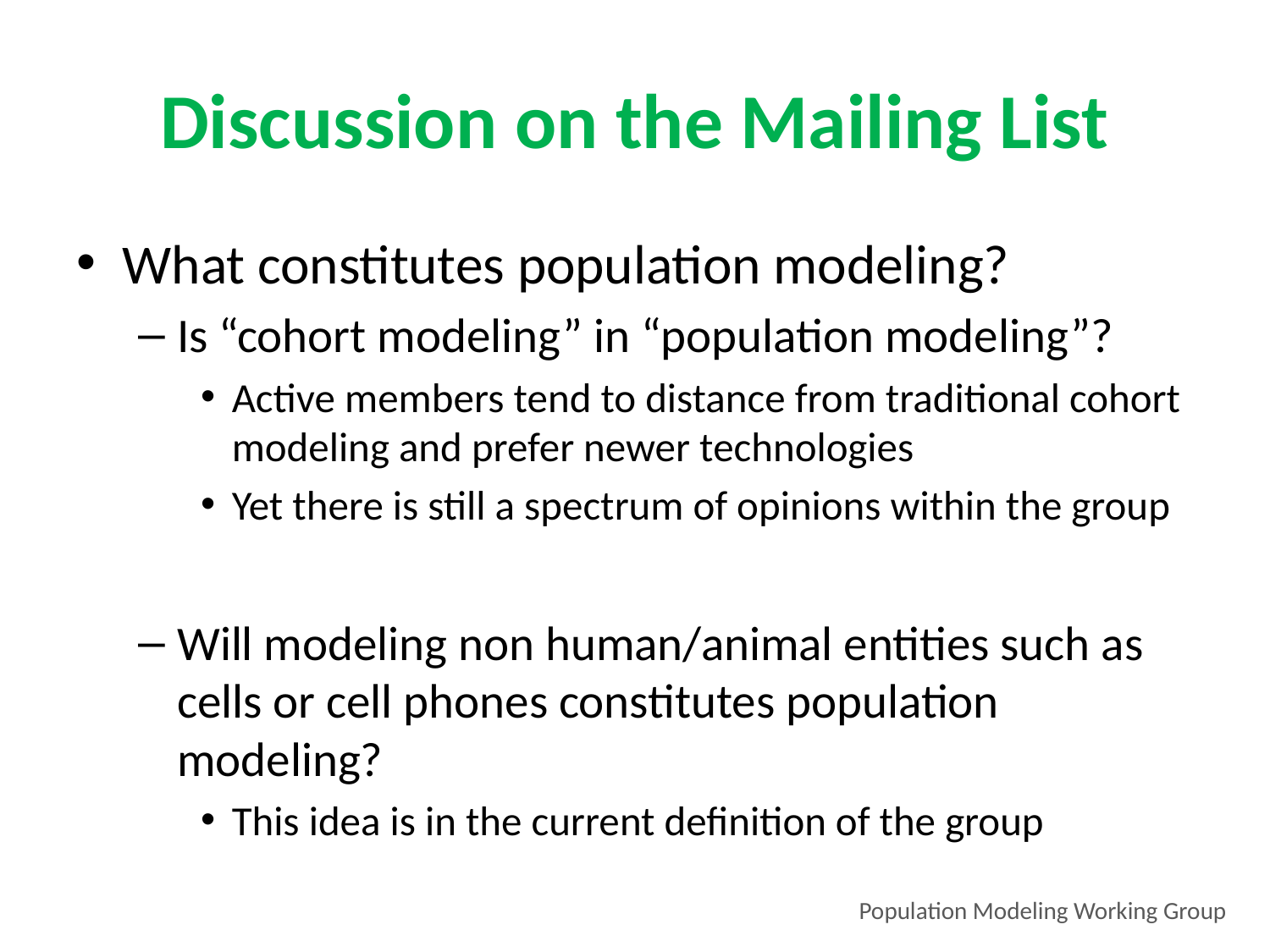

# Discussion on the Mailing List
What constitutes population modeling?
Is “cohort modeling” in “population modeling”?
Active members tend to distance from traditional cohort modeling and prefer newer technologies
Yet there is still a spectrum of opinions within the group

Will modeling non human/animal entities such as cells or cell phones constitutes population modeling?
This idea is in the current definition of the group